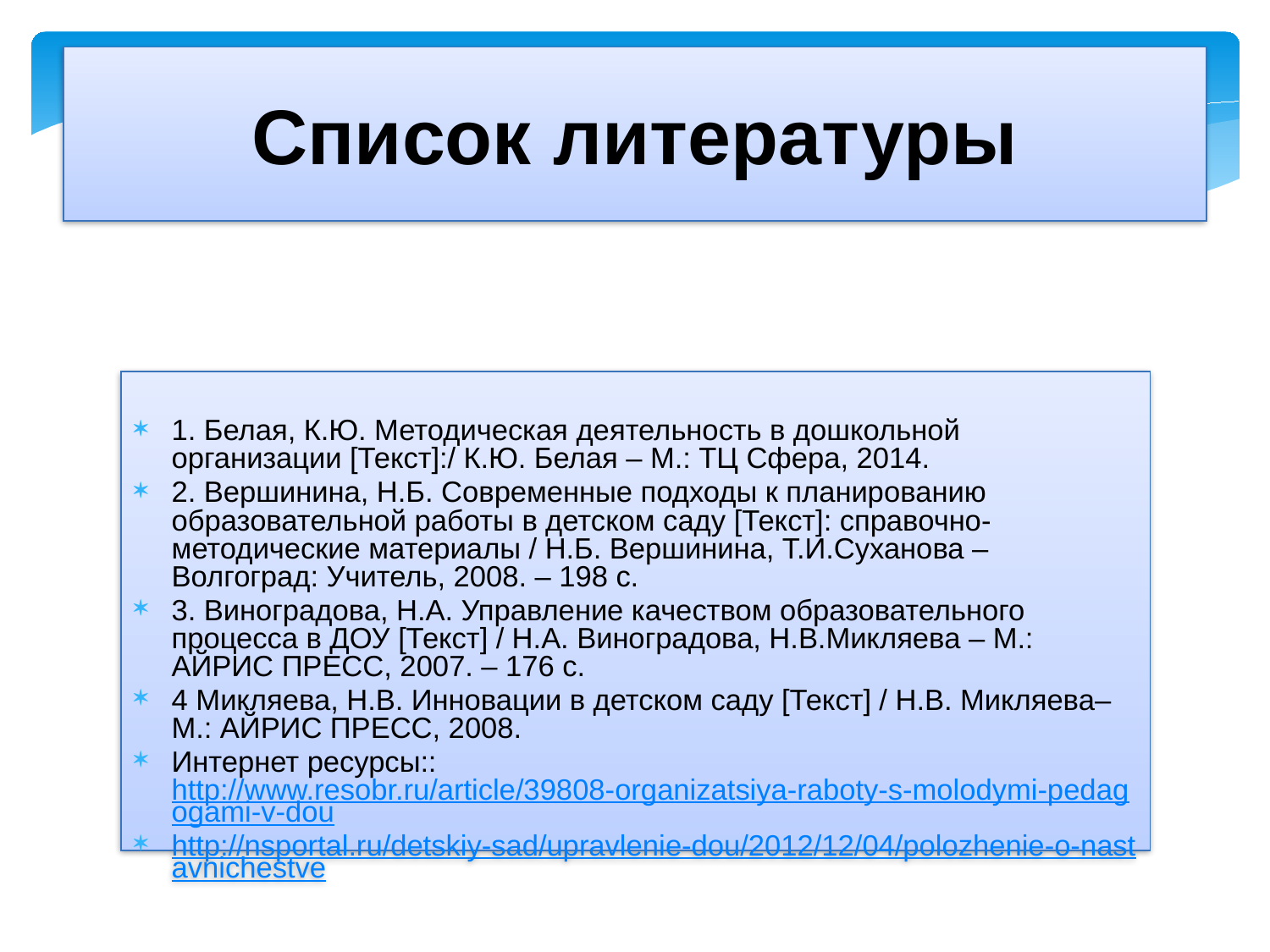

1. Белая, К.Ю. Методическая деятельность в дошкольной организации [Текст]:/ К.Ю. Белая – М.: ТЦ Сфера, 2014.
2. Вершинина, Н.Б. Современные подходы к планированию образовательной работы в детском саду [Текст]: справочно-методические материалы / Н.Б. Вершинина, Т.И.Суханова – Волгоград: Учитель, 2008. – 198 с.
3. Виноградова, Н.А. Управление качеством образовательного процесса в ДОУ [Текст] / Н.А. Виноградова, Н.В.Микляева – М.: АЙРИС ПРЕСС, 2007. – 176 с.
4 Микляева, Н.В. Инновации в детском саду [Текст] / Н.В. Микляева– М.: АЙРИС ПРЕСС, 2008.
Интернет ресурсы:: http://www.resobr.ru/article/39808-organizatsiya-raboty-s-molodymi-pedagogami-v-dou
http://nsportal.ru/detskiy-sad/upravlenie-dou/2012/12/04/polozhenie-o-nastavnichestve

Список литературы